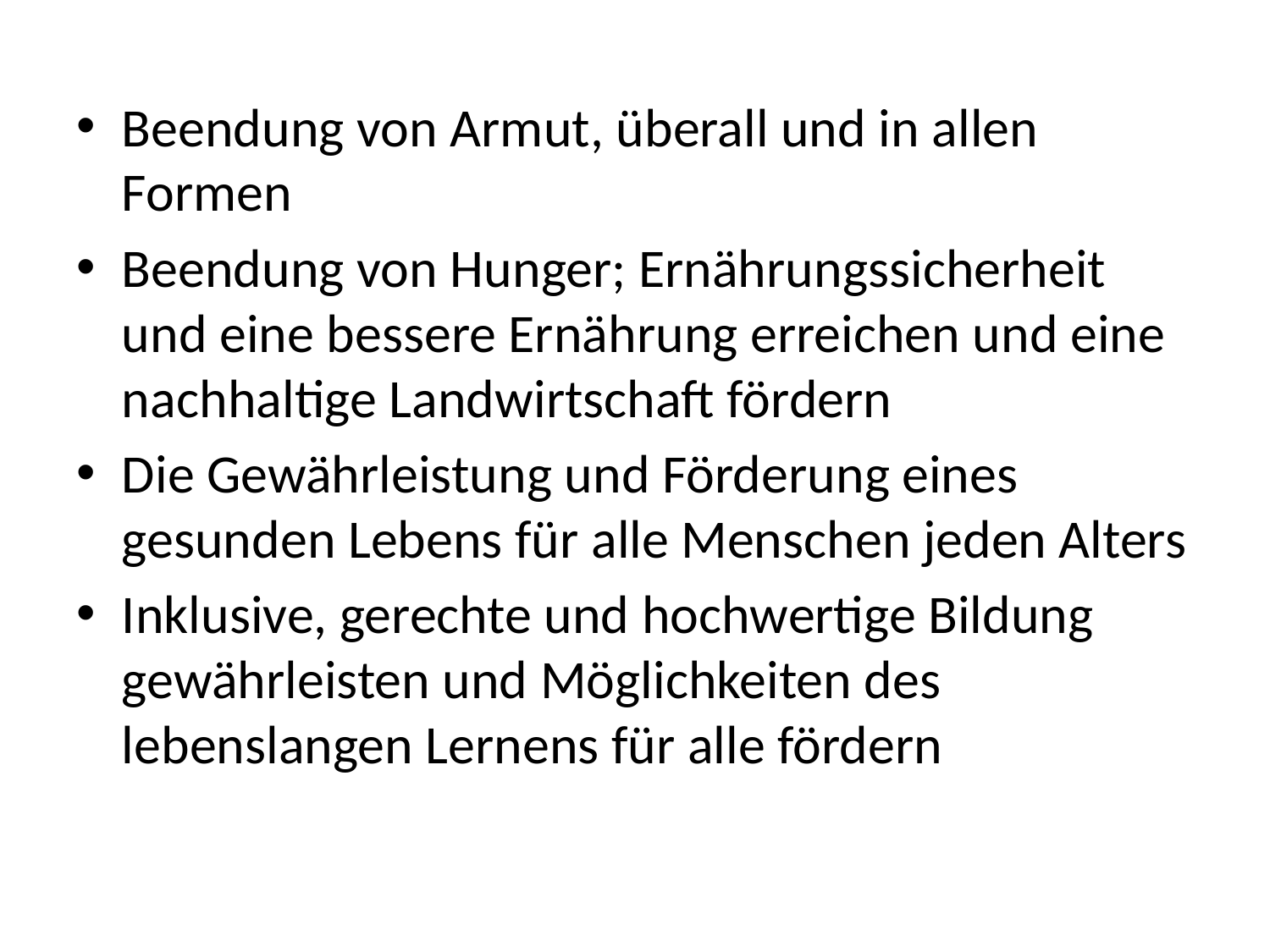

#
Beendung von Armut, überall und in allen Formen
Beendung von Hunger; Ernährungssicherheit und eine bessere Ernährung erreichen und eine nachhaltige Landwirtschaft fördern
Die Gewährleistung und Förderung eines gesunden Lebens für alle Menschen jeden Alters
Inklusive, gerechte und hochwertige Bildung gewährleisten und Möglichkeiten des lebenslangen Lernens für alle fördern